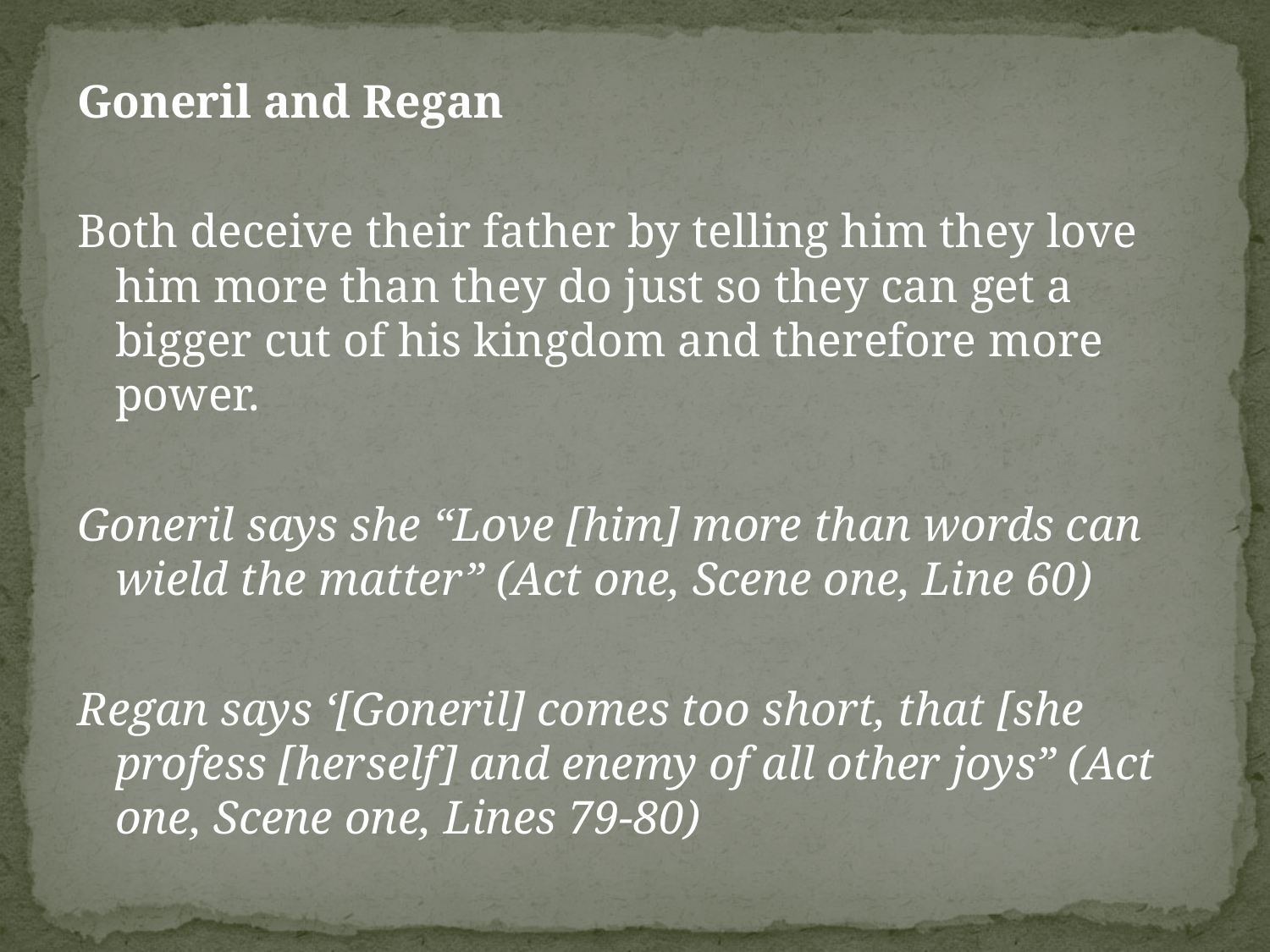

Goneril and Regan

Both deceive their father by telling him they love him more than they do just so they can get a bigger cut of his kingdom and therefore more power.

Goneril says she “Love [him] more than words can wield the matter” (Act one, Scene one, Line 60)

Regan says ‘[Goneril] comes too short, that [she profess [herself] and enemy of all other joys” (Act one, Scene one, Lines 79-80)